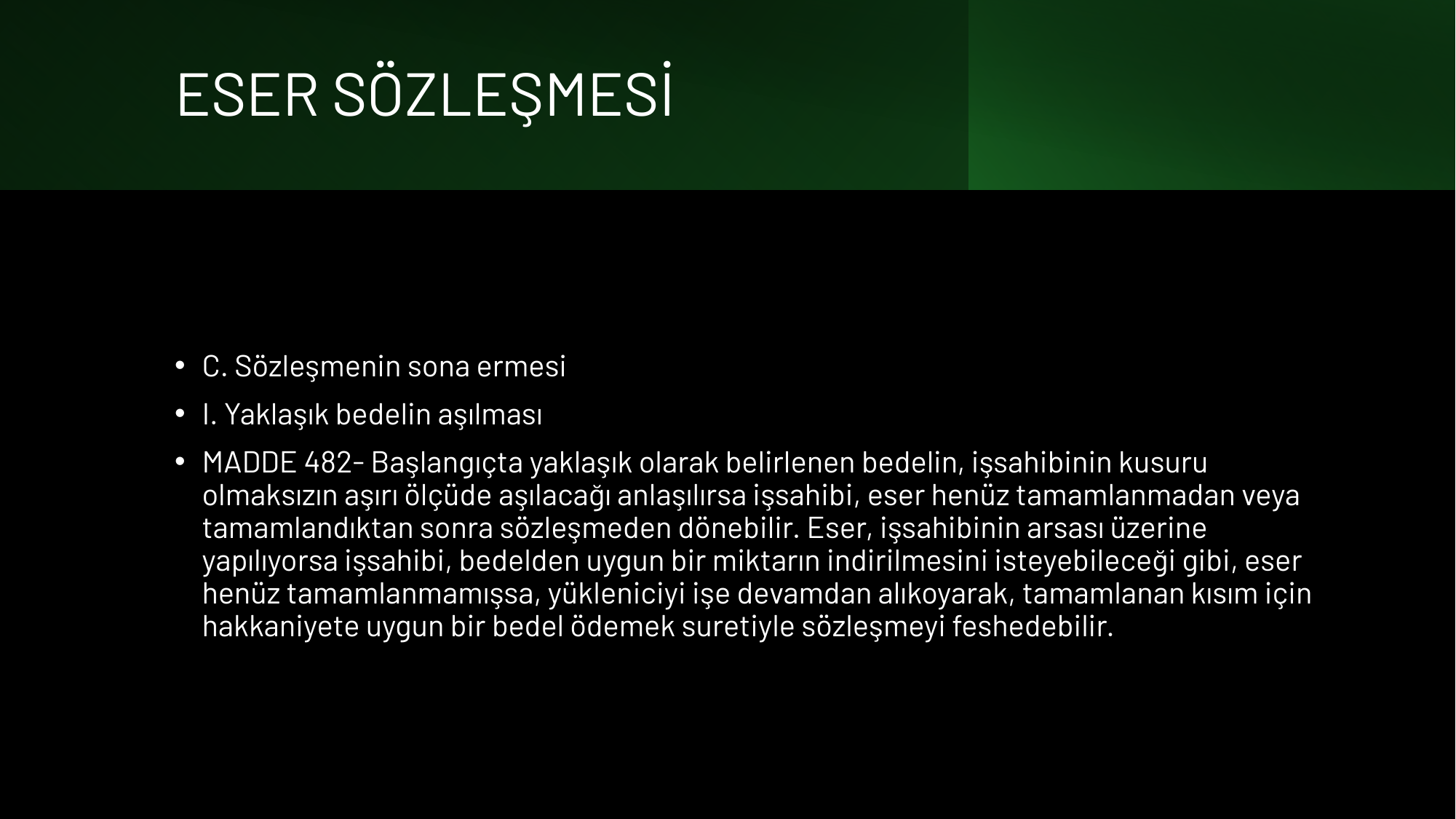

# ESER SÖZLEŞMESİ
C. Sözleşmenin sona ermesi
I. Yaklaşık bedelin aşılması
MADDE 482- Başlangıçta yaklaşık olarak belirlenen bedelin, işsahibinin kusuru olmaksızın aşırı ölçüde aşılacağı anlaşılırsa işsahibi, eser henüz tamamlanmadan veya tamamlandıktan sonra sözleşmeden dönebilir. Eser, işsahibinin arsası üzerine yapılıyorsa işsahibi, bedelden uygun bir miktarın indirilmesini isteyebileceği gibi, eser henüz tamamlanmamışsa, yükleniciyi işe devamdan alıkoyarak, tamamlanan kısım için hakkaniyete uygun bir bedel ödemek suretiyle sözleşmeyi feshedebilir.